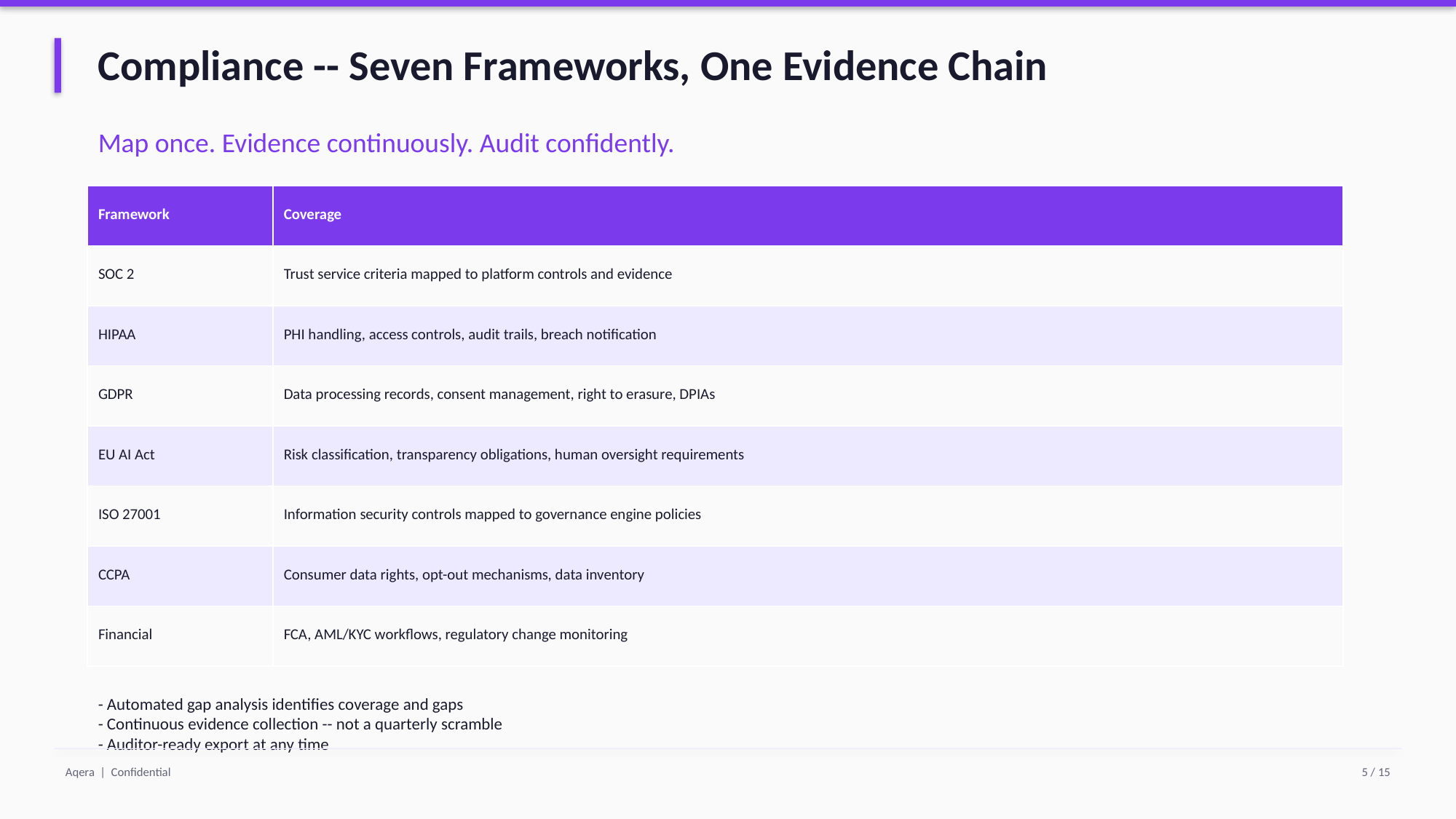

Compliance -- Seven Frameworks, One Evidence Chain

Map once. Evidence continuously. Audit confidently.
| Framework | Coverage |
| --- | --- |
| SOC 2 | Trust service criteria mapped to platform controls and evidence |
| HIPAA | PHI handling, access controls, audit trails, breach notification |
| GDPR | Data processing records, consent management, right to erasure, DPIAs |
| EU AI Act | Risk classification, transparency obligations, human oversight requirements |
| ISO 27001 | Information security controls mapped to governance engine policies |
| CCPA | Consumer data rights, opt-out mechanisms, data inventory |
| Financial | FCA, AML/KYC workflows, regulatory change monitoring |
- Automated gap analysis identifies coverage and gaps
- Continuous evidence collection -- not a quarterly scramble
- Auditor-ready export at any time

Aqera  |  Confidential
5 / 15